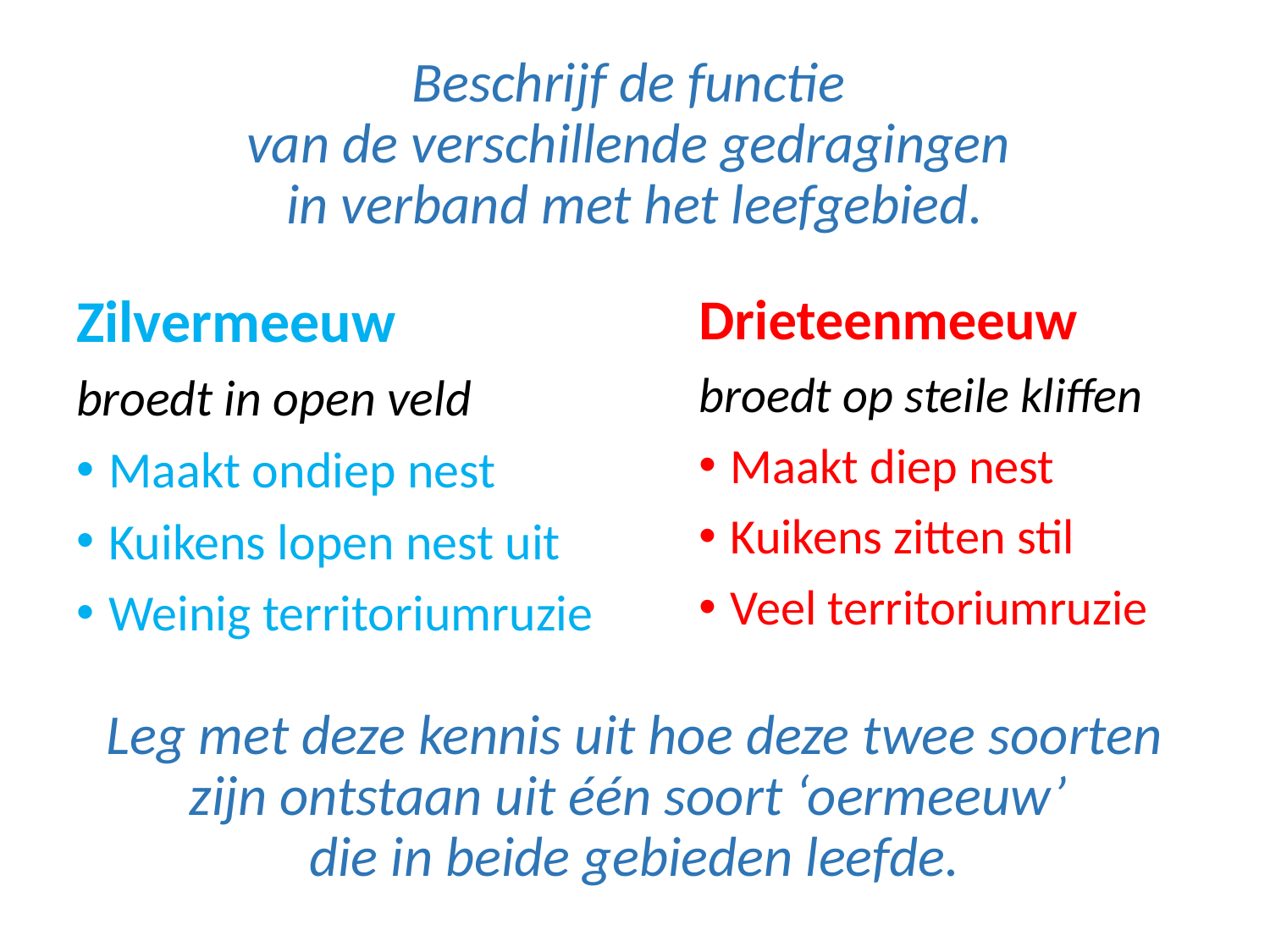

# Beschrijf de functie van de verschillende gedragingen in verband met het leefgebied.
Zilvermeeuw
broedt in open veld
Maakt ondiep nest
Kuikens lopen nest uit
Weinig territoriumruzie

Drieteenmeeuw
broedt op steile kliffen
Maakt diep nest
Kuikens zitten stil
Veel territoriumruzie
Leg met deze kennis uit hoe deze twee soorten zijn ontstaan uit één soort ‘oermeeuw’
die in beide gebieden leefde.